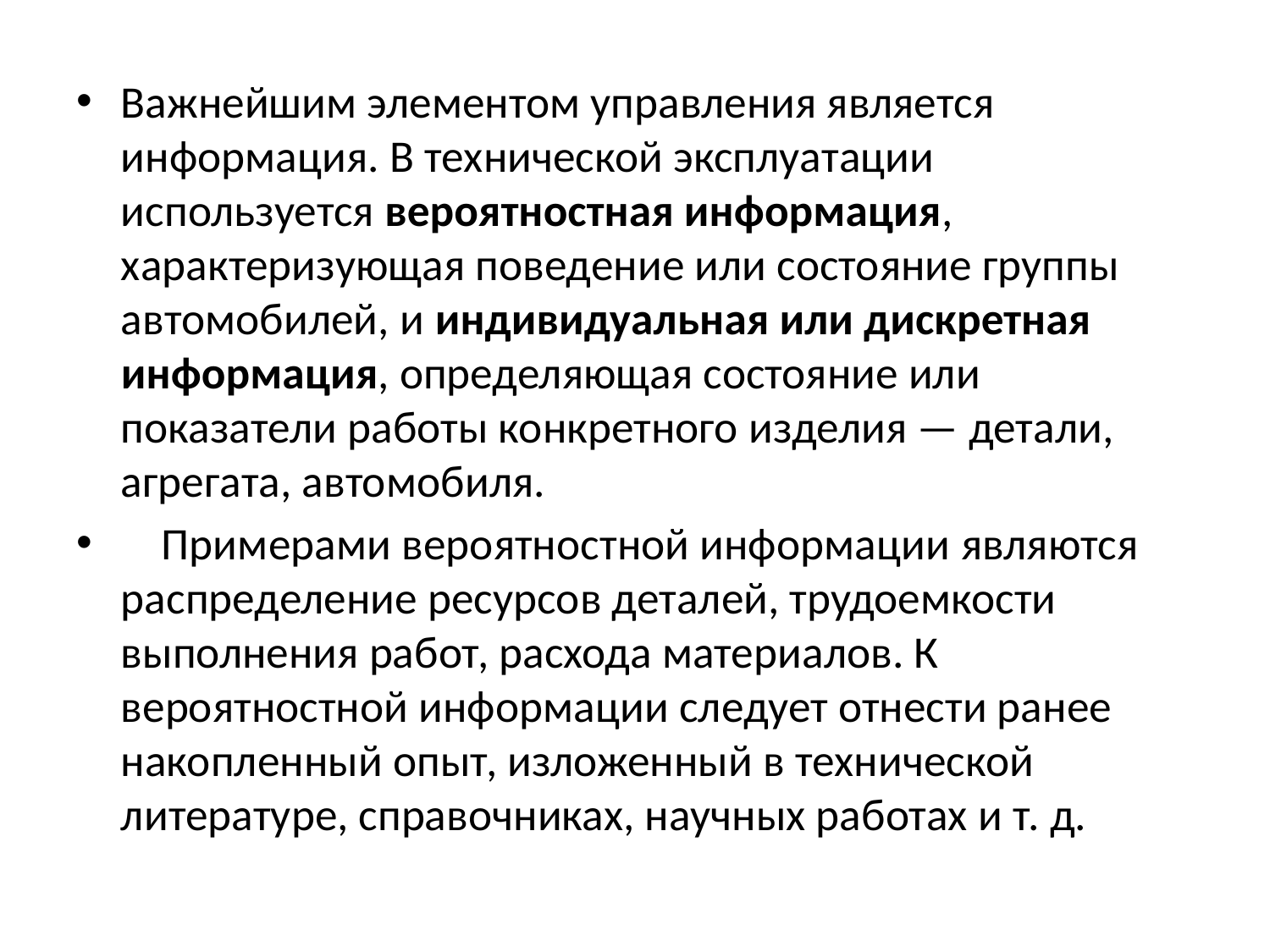

Важнейшим элементом управления является информация. В технической эксплуатации используется вероятностная информация, характеризующая поведение или состояние группы автомобилей, и индивидуальная или дискретная информация, определяющая состояние или показатели работы конкретного изделия — детали, агрегата, автомобиля.
    Примерами вероятностной информации являются распределение ресурсов деталей, трудоемкости выполнения работ, расхода материалов. К вероятностной информации следует отнести ранее накопленный опыт, изложенный в технической литературе, справочниках, научных работах и т. д.